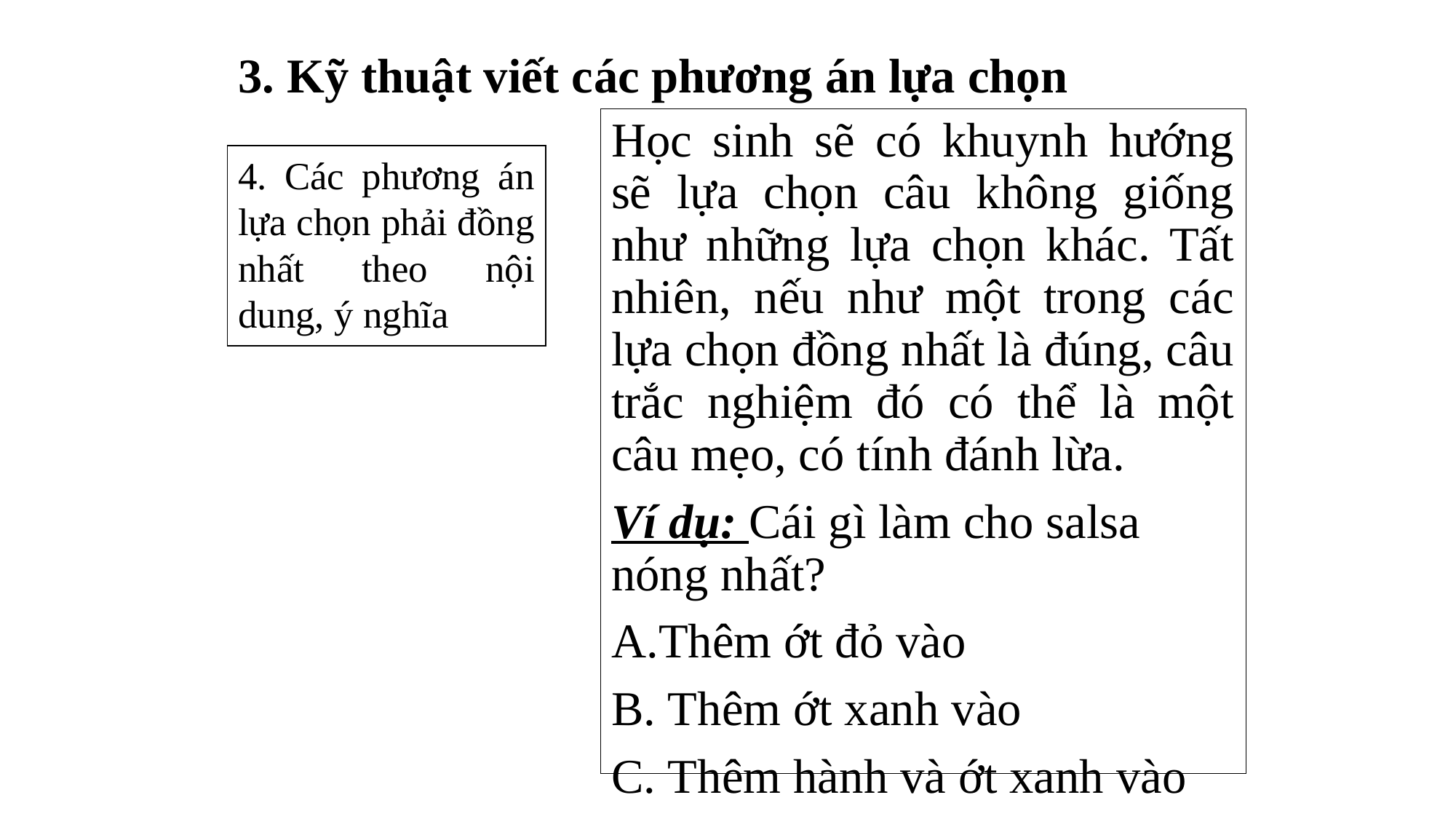

# 3. Kỹ thuật viết các phương án lựa chọn
Học sinh sẽ có khuynh hướng sẽ lựa chọn câu không giống như những lựa chọn khác. Tất nhiên, nếu như một trong các lựa chọn đồng nhất là đúng, câu trắc nghiệm đó có thể là một câu mẹo, có tính đánh lừa.
Ví dụ: Cái gì làm cho salsa nóng nhất?
Thêm ớt đỏ vào
 Thêm ớt xanh vào
 Thêm hành và ớt xanh vào
* Thêm ớt jalapeno vào
Ba lựa chọn A, B, C là giống nhau và lựa chọn D khác với những cái kia.
4. Các phương án lựa chọn phải đồng nhất theo nội dung, ý nghĩa